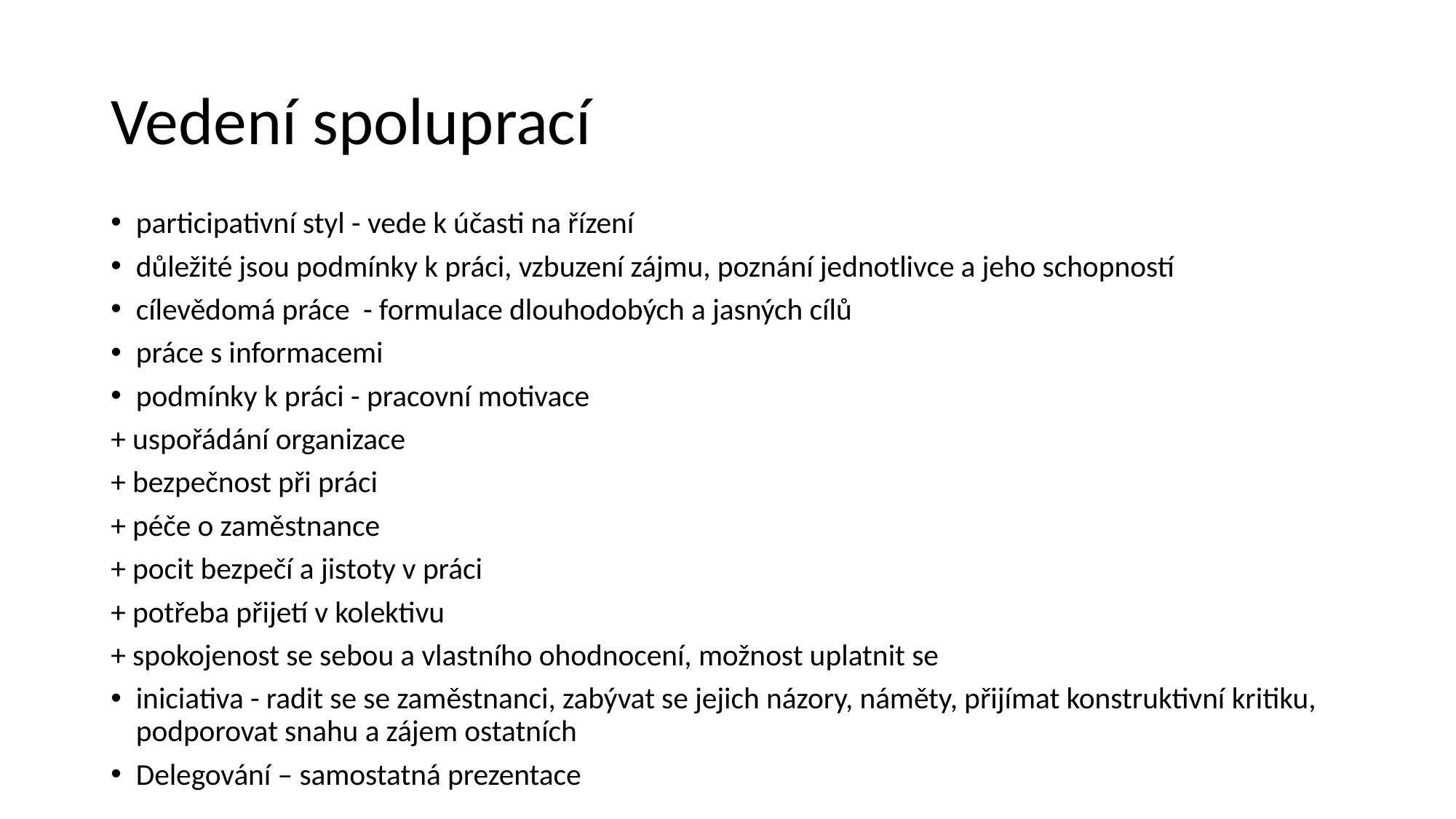

# Vedení spoluprací
participativní styl - vede k účasti na řízení
důležité jsou podmínky k práci, vzbuzení zájmu, poznání jednotlivce a jeho schopností
cílevědomá práce  - formulace dlouhodobých a jasných cílů
práce s informacemi
podmínky k práci - pracovní motivace
+ uspořádání organizace
+ bezpečnost při práci
+ péče o zaměstnance
+ pocit bezpečí a jistoty v práci
+ potřeba přijetí v kolektivu
+ spokojenost se sebou a vlastního ohodnocení, možnost uplatnit se
iniciativa - radit se se zaměstnanci, zabývat se jejich názory, náměty, přijímat konstruktivní kritiku, podporovat snahu a zájem ostatních
Delegování – samostatná prezentace